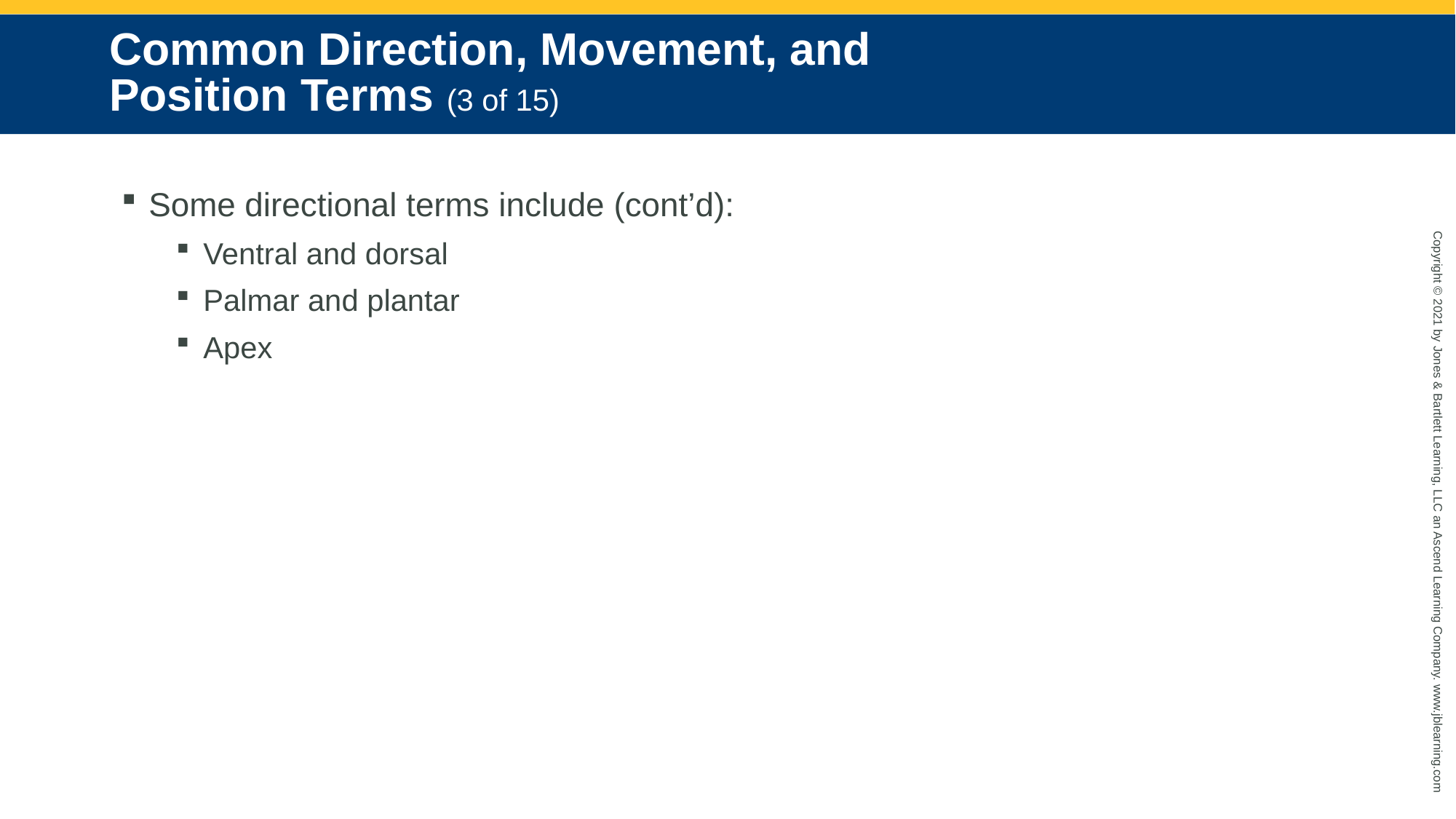

# Common Direction, Movement, and Position Terms (3 of 15)
Some directional terms include (cont’d):
Ventral and dorsal
Palmar and plantar
Apex